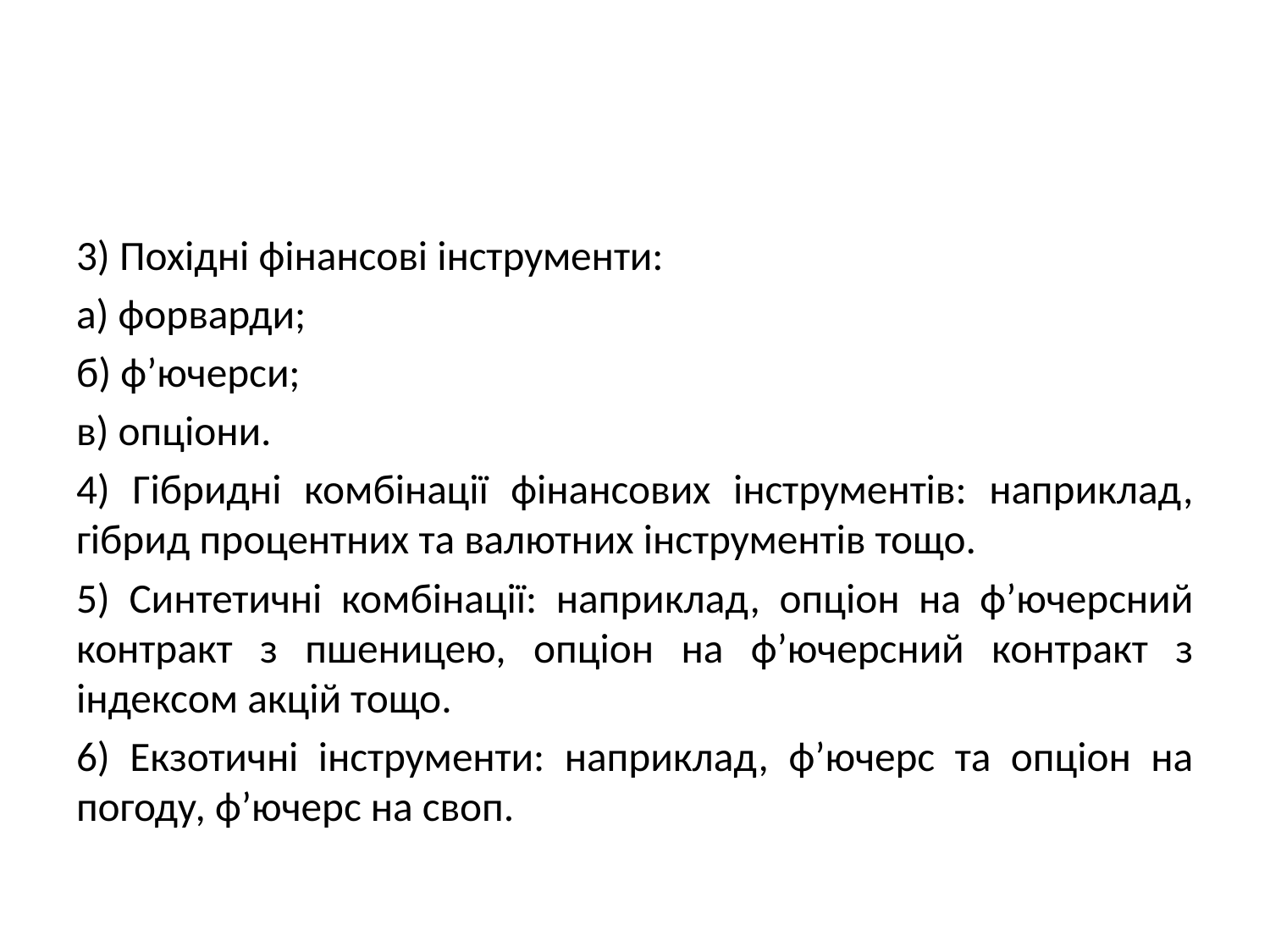

#
3) Похідні фінансові інструменти:
а) форварди;
б) ф’ючерси;
в) опціони.
4) Гібридні комбінації фінансових інструментів: наприклад, гібрид процентних та валютних інструментів тощо.
5) Синтетичні комбінації: наприклад, опціон на ф’ючерсний контракт з пшеницею, опціон на ф’ючерсний контракт з індексом акцій тощо.
6) Екзотичні інструменти: наприклад, ф’ючерс та опціон на погоду, ф’ючерс на своп.